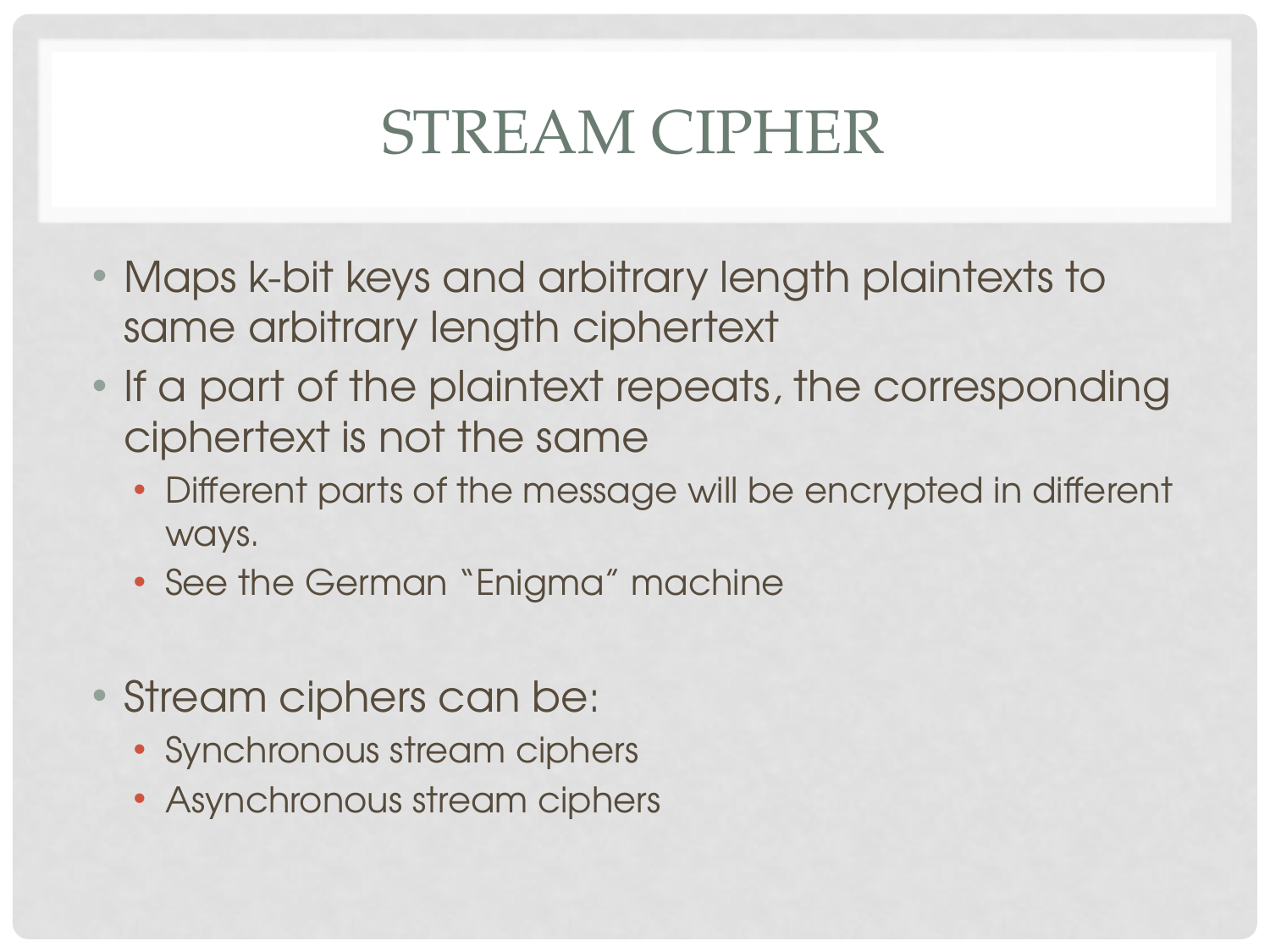

# Stream cipher
Maps k-bit keys and arbitrary length plaintexts to same arbitrary length ciphertext
If a part of the plaintext repeats, the corresponding ciphertext is not the same
Different parts of the message will be encrypted in different ways.
See the German “Enigma” machine

Stream ciphers can be:
Synchronous stream ciphers
Asynchronous stream ciphers